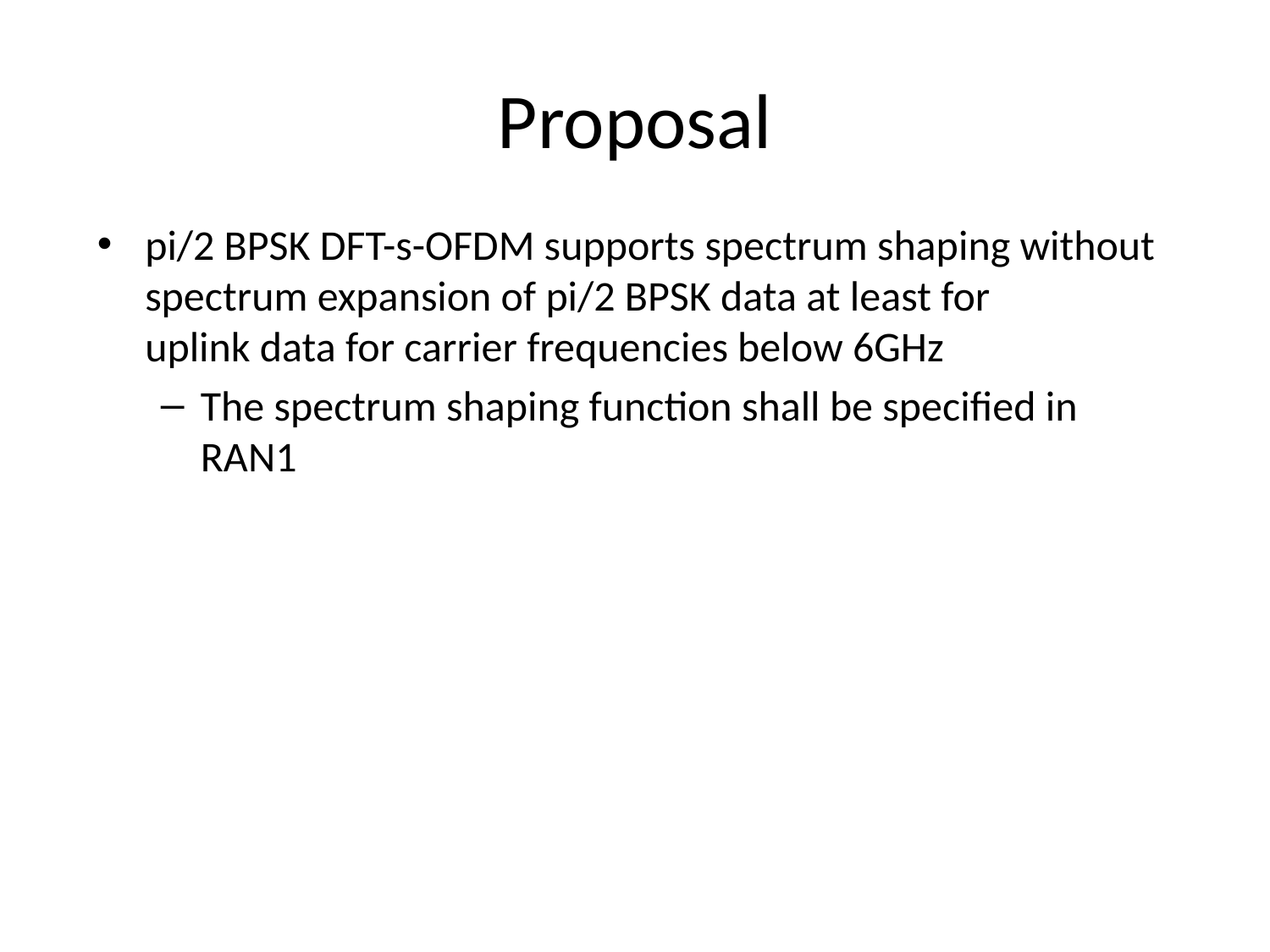

# Proposal
pi/2 BPSK DFT-s-OFDM supports spectrum shaping without spectrum expansion of pi/2 BPSK data at least for uplink data for carrier frequencies below 6GHz
The spectrum shaping function shall be specified in RAN1